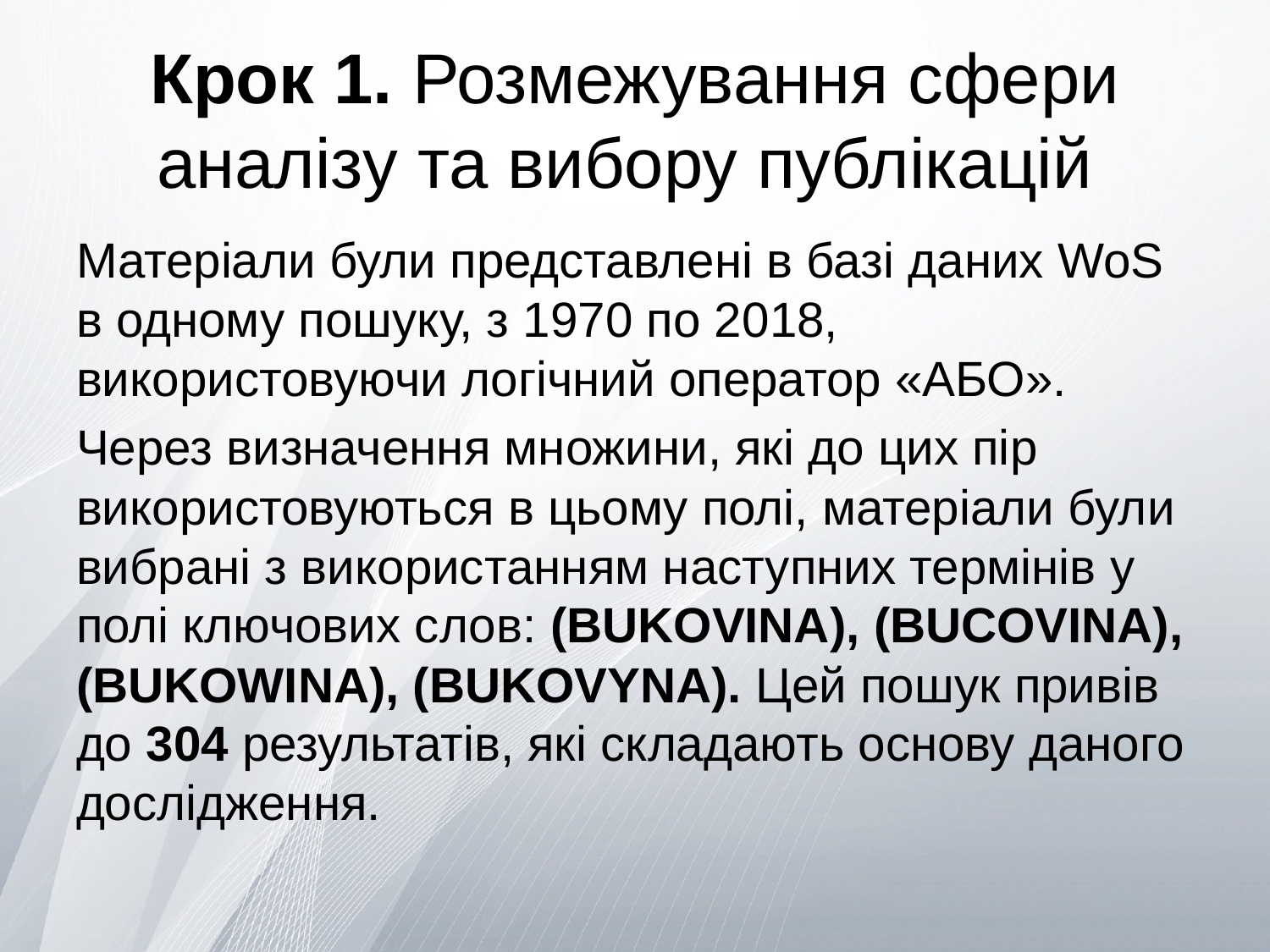

# Крок 1. Розмежування сфери аналізу та вибору публікацій
Матеріали були представлені в базі даних WoS в одному пошуку, з 1970 по 2018, використовуючи логічний оператор «АБО».
Через визначення множини, які до цих пір використовуються в цьому полі, матеріали були вибрані з використанням наступних термінів у полі ключових слов: (BUKOVINA), (BUCOVINA), (BUKOWINA), (BUKOVYNA). Цей пошук привів до 304 результатів, які складають основу даного дослідження.